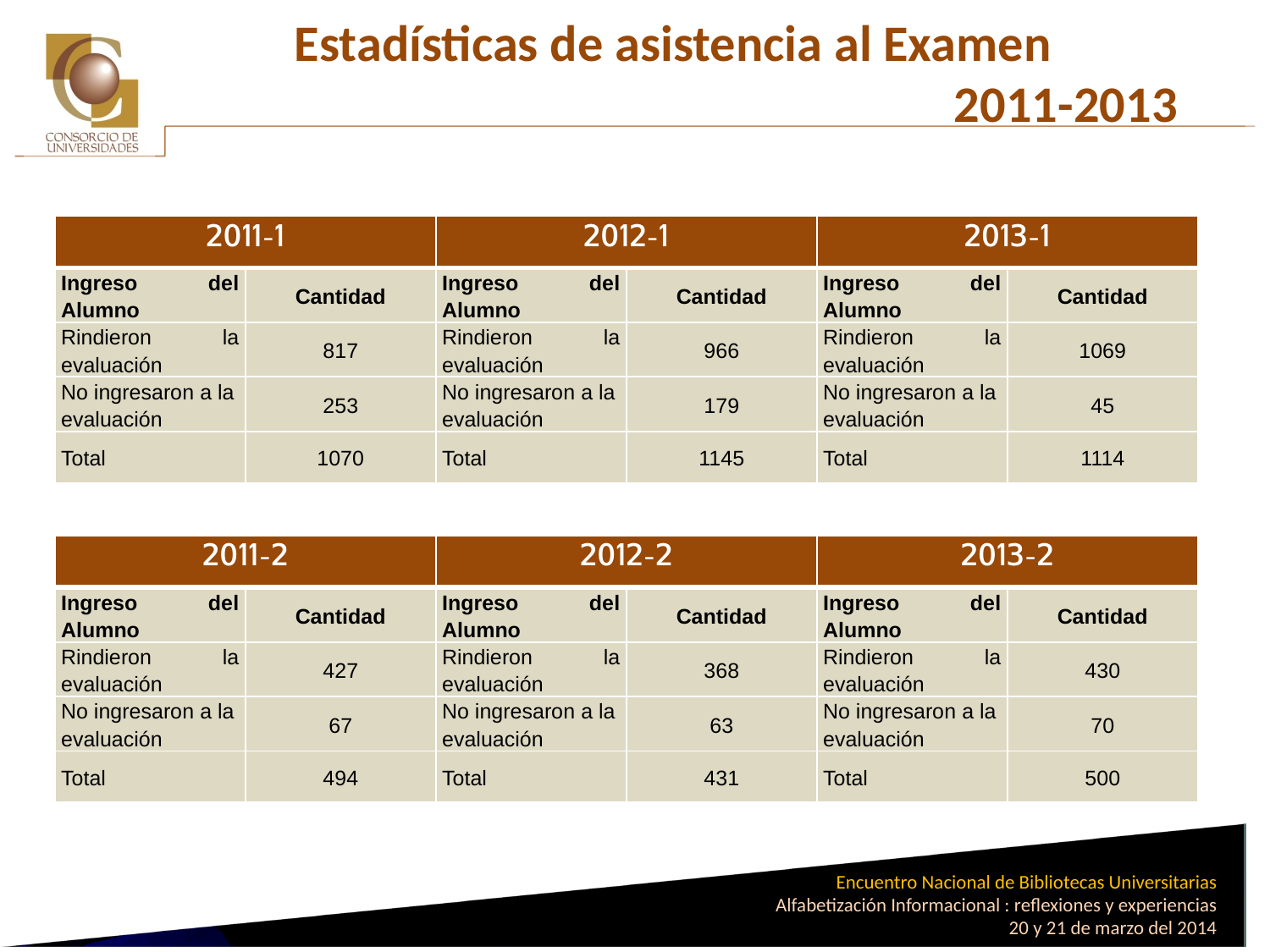

# Estadísticas de asistencia al Examen 2011-2013
| 2011-1 |  | 2012-1 |  | 2013-1 |  |
| --- | --- | --- | --- | --- | --- |
| Ingreso del Alumno | Cantidad | Ingreso del Alumno | Cantidad | Ingreso del Alumno | Cantidad |
| Rindieron la evaluación | 817 | Rindieron la evaluación | 966 | Rindieron la evaluación | 1069 |
| No ingresaron a la evaluación | 253 | No ingresaron a la evaluación | 179 | No ingresaron a la evaluación | 45 |
| Total | 1070 | Total | 1145 | Total | 1114 |
| 2011-2 |  | 2012-2 |  | 2013-2 |  |
| --- | --- | --- | --- | --- | --- |
| Ingreso del Alumno | Cantidad | Ingreso del Alumno | Cantidad | Ingreso del Alumno | Cantidad |
| Rindieron la evaluación | 427 | Rindieron la evaluación | 368 | Rindieron la evaluación | 430 |
| No ingresaron a la evaluación | 67 | No ingresaron a la evaluación | 63 | No ingresaron a la evaluación | 70 |
| Total | 494 | Total | 431 | Total | 500 |